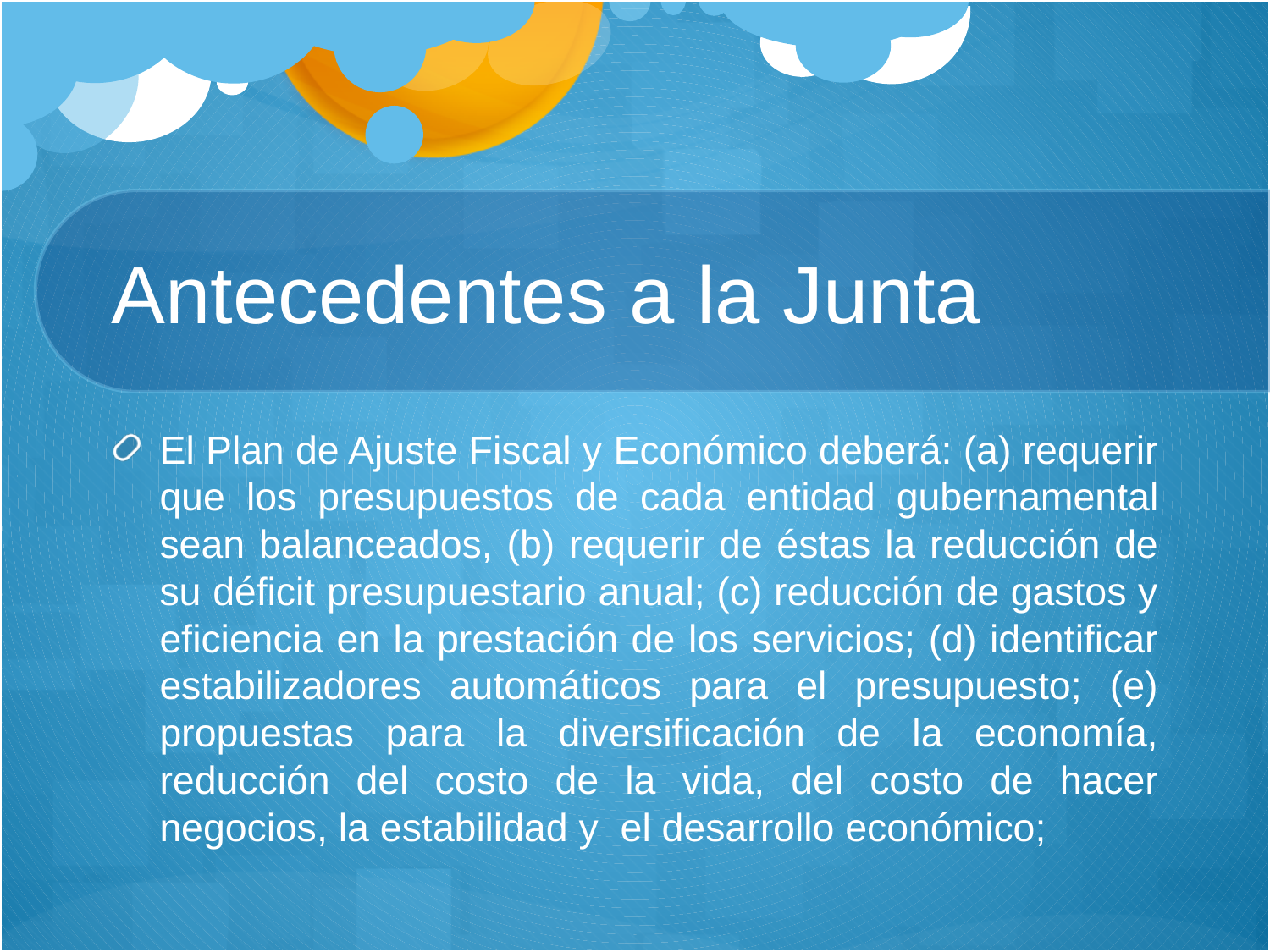

# Antecedentes a la Junta
El Plan de Ajuste Fiscal y Económico deberá: (a) requerir que los presupuestos de cada entidad gubernamental sean balanceados, (b) requerir de éstas la reducción de su déficit presupuestario anual; (c) reducción de gastos y eficiencia en la prestación de los servicios; (d) identificar estabilizadores automáticos para el presupuesto; (e) propuestas para la diversificación de la economía, reducción del costo de la vida, del costo de hacer negocios, la estabilidad y  el desarrollo económico;